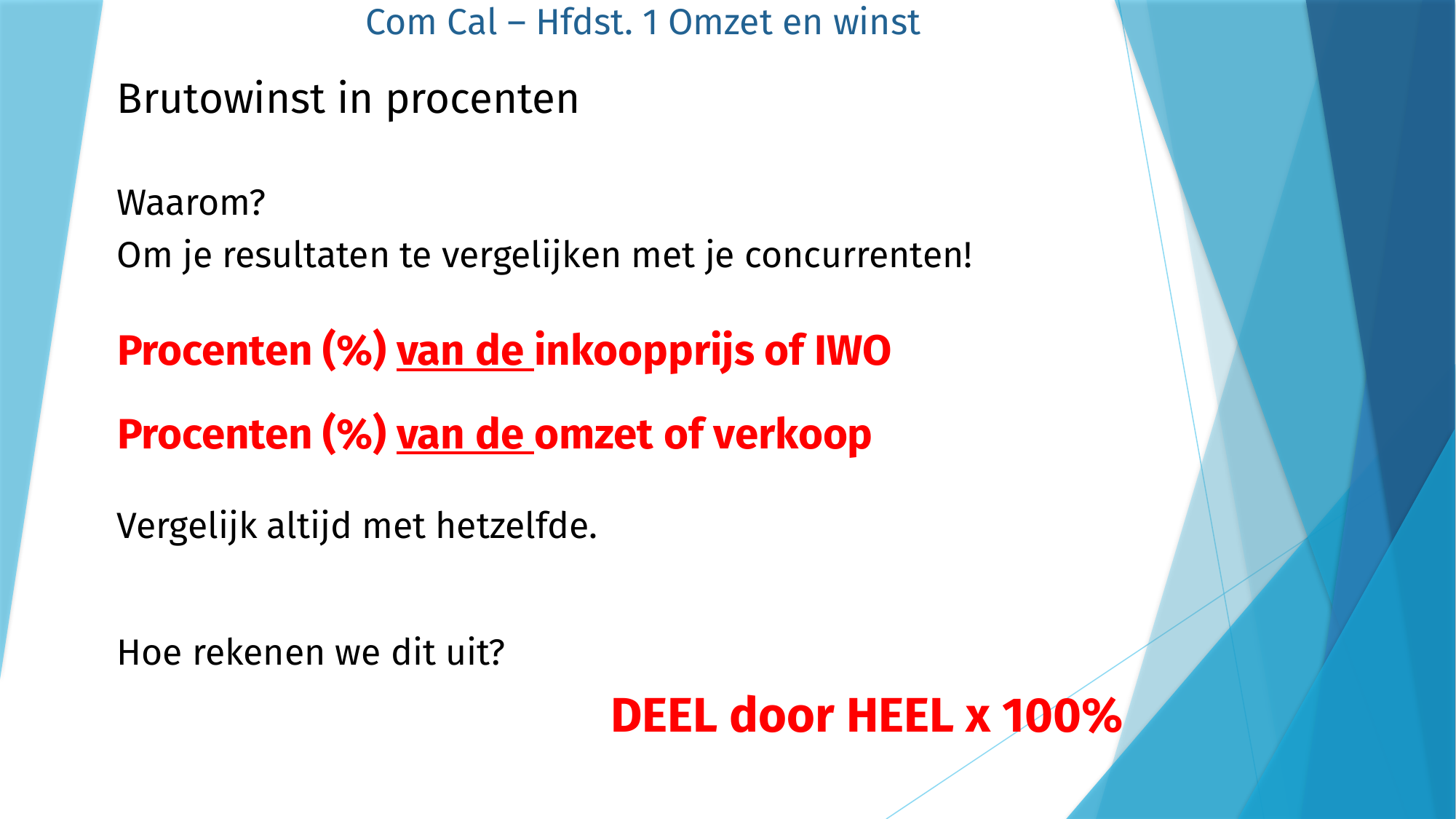

Com Cal – Hfdst. 1 Omzet en winst
Brutowinst in procenten
Waarom?
Om je resultaten te vergelijken met je concurrenten!
Procenten (%) van de inkoopprijs of IWO
Procenten (%) van de omzet of verkoop
Vergelijk altijd met hetzelfde.
Hoe rekenen we dit uit?
DEEL door HEEL x 100%